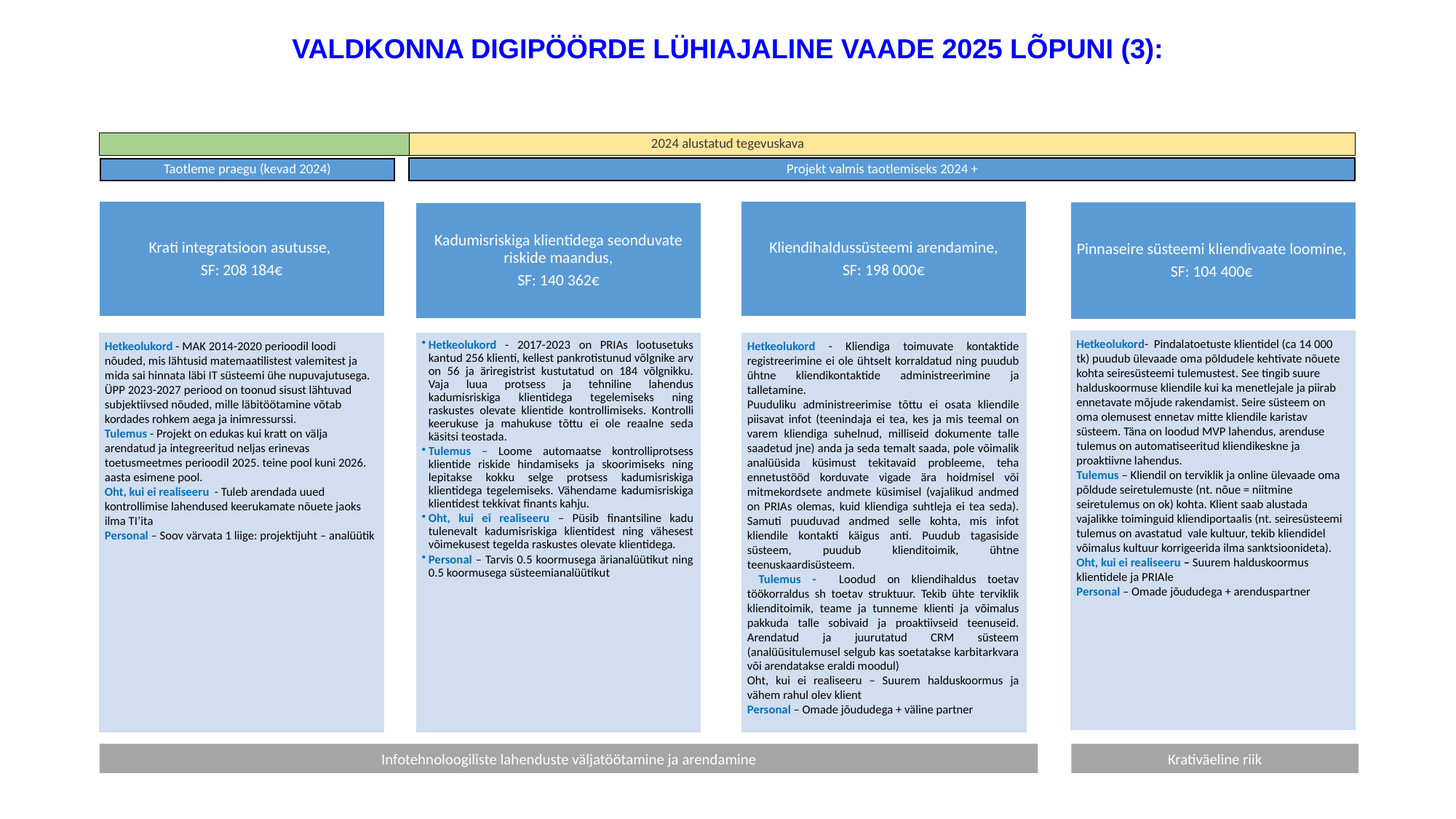

VALDKONNA DIGIPÖÖRDE LÜHIAJALINE VAADE 2025 LÕPUNI (3):

2024 alustatud tegevuskava

Projekt valmis taotlemiseks 2024 +

Taotleme praegu (kevad 2024)

Krati integratsioon asutusse,
SF: 208 184€

Kliendihaldussüsteemi arendamine,
SF: 198 000€

Pinnaseire süsteemi kliendivaate loomine,
SF: 104 400€

Kadumisriskiga klientidega seonduvate riskide maandus,
SF: 140 362€

Hetkeolukord-  Pindalatoetuste klientidel (ca 14 000 tk) puudub ülevaade oma põldudele kehtivate nõuete kohta seiresüsteemi tulemustest. See tingib suure halduskoormuse kliendile kui ka menetlejale ja piirab ennetavate mõjude rakendamist. Seire süsteem on oma olemusest ennetav mitte kliendile karistav süsteem. Täna on loodud MVP lahendus, arenduse tulemus on automatiseeritud kliendikeskne ja proaktiivne lahendus.
Tulemus – Kliendil on terviklik ja online ülevaade oma põldude seiretulemuste (nt. nõue = niitmine seiretulemus on ok) kohta. Klient saab alustada vajalikke toiminguid kliendiportaalis (nt. seiresüsteemi tulemus on avastatud  vale kultuur, tekib kliendidel võimalus kultuur korrigeerida ilma sanktsioonideta).
Oht, kui ei realiseeru – Suurem halduskoormus klientidele ja PRIAle
Personal – Omade jõududega + arenduspartner

Hetkeolukord - 2017-2023 on PRIAs lootusetuks kantud 256 klienti, kellest pankrotistunud võlgnike arv on 56 ja äriregistrist kustutatud on 184 võlgnikku. Vaja luua protsess ja tehniline lahendus kadumisriskiga klientidega tegelemiseks ning raskustes olevate klientide kontrollimiseks. Kontrolli keerukuse ja mahukuse tõttu ei ole reaalne seda käsitsi teostada.
Tulemus – Loome automaatse kontrolliprotsess klientide riskide hindamiseks ja skoorimiseks ning lepitakse kokku selge protsess kadumisriskiga klientidega tegelemiseks. Vähendame kadumisriskiga klientidest tekkivat finants kahju.
Oht, kui ei realiseeru – Püsib finantsiline kadu tulenevalt kadumisriskiga klientidest ning vähesest võimekusest tegelda raskustes olevate klientidega.
Personal – Tarvis 0.5 koormusega ärianalüütikut ning 0.5 koormusega süsteemianalüütikut

Hetkeolukord - Kliendiga toimuvate kontaktide registreerimine ei ole ühtselt korraldatud ning puudub ühtne kliendikontaktide administreerimine ja talletamine.
Puuduliku administreerimise tõttu ei osata kliendile piisavat infot (teenindaja ei tea, kes ja mis teemal on varem kliendiga suhelnud, milliseid dokumente talle saadetud jne) anda ja seda temalt saada, pole võimalik analüüsida küsimust tekitavaid probleeme, teha ennetustööd korduvate vigade ära hoidmisel või mitmekordsete andmete küsimisel (vajalikud andmed on PRIAs olemas, kuid kliendiga suhtleja ei tea seda). Samuti puuduvad andmed selle kohta, mis infot kliendile kontakti käigus anti. Puudub tagasiside süsteem, puudub klienditoimik, ühtne teenuskaardisüsteem.
 Tulemus -  Loodud on kliendihaldus toetav töökorraldus sh toetav struktuur. Tekib ühte terviklik klienditoimik, teame ja tunneme klienti ja võimalus pakkuda talle sobivaid ja proaktiivseid teenuseid. Arendatud ja juurutatud CRM süsteem (analüüsitulemusel selgub kas soetatakse karbitarkvara või arendatakse eraldi moodul)
Oht, kui ei realiseeru – Suurem halduskoormus ja vähem rahul olev klient
Personal – Omade jõududega + väline partner

Hetkeolukord - MAK 2014-2020 perioodil loodi nõuded, mis lähtusid matemaatilistest valemitest ja mida sai hinnata läbi IT süsteemi ühe nupuvajutusega. ÜPP 2023-2027 periood on toonud sisust lähtuvad subjektiivsed nõuded, mille läbitöötamine võtab kordades rohkem aega ja inimressurssi.
Tulemus - Projekt on edukas kui kratt on välja arendatud ja integreeritud neljas erinevas toetusmeetmes perioodil 2025. teine pool kuni 2026. aasta esimene pool.
Oht, kui ei realiseeru  - Tuleb arendada uued kontrollimise lahendused keerukamate nõuete jaoks ilma TI’ita
Personal – Soov värvata 1 liige: projektijuht – analüütik
Infotehnoloogiliste lahenduste väljatöötamine ja arendamine
Krativäeline riik